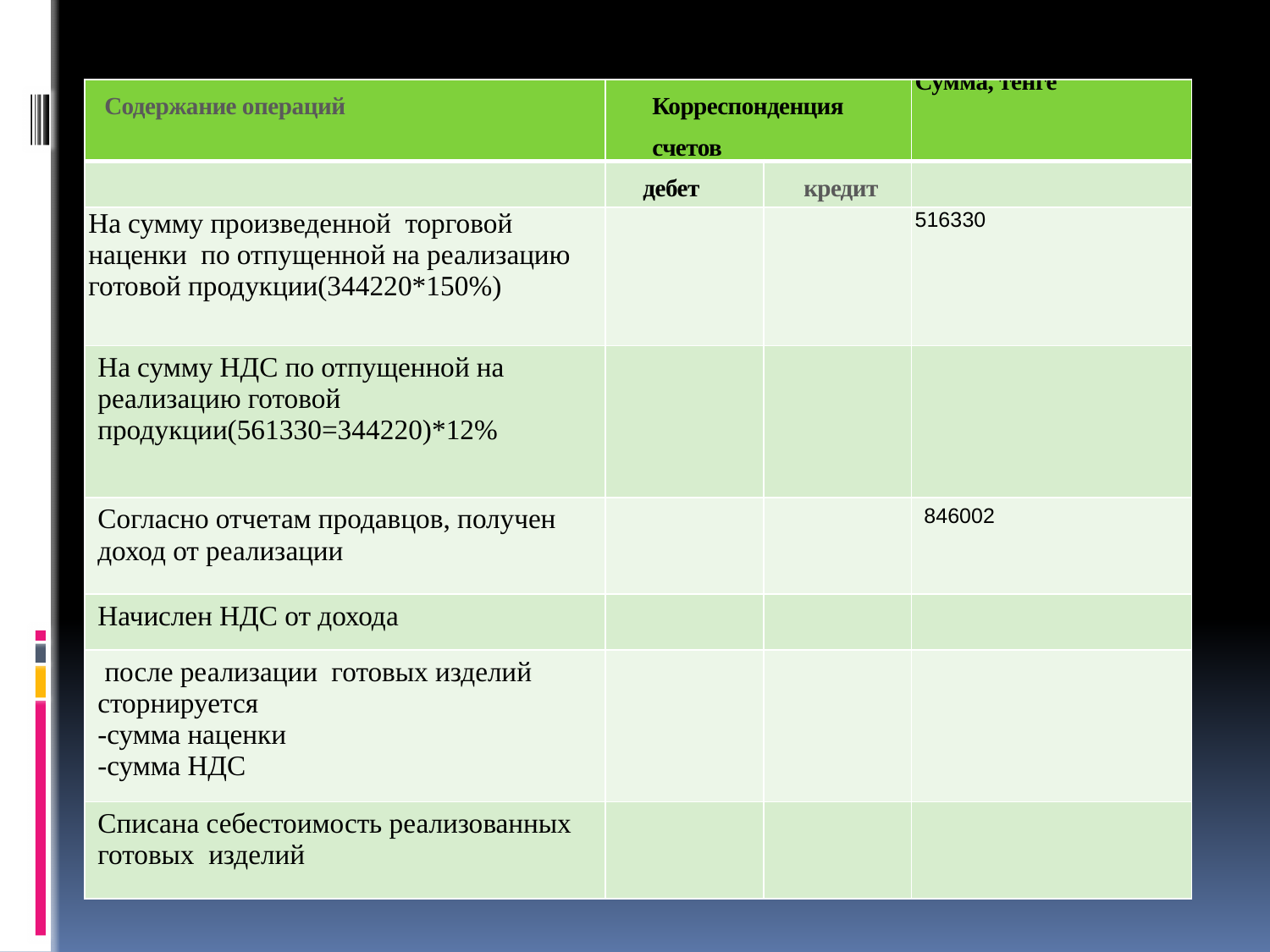

#
| Содержание операций | Корреспонденция счетов |  | Сумма, тенге |
| --- | --- | --- | --- |
|  | дебет | кредит |  |
| На сумму произведенной торговой наценки по отпущенной на реализацию готовой продукции(344220\*150%) |  |  | 516330 |
| На сумму НДС по отпущенной на реализацию готовой продукции(561330=344220)\*12% |  |  |  |
| Согласно отчетам продавцов, получен доход от реализации |  |  | 846002 |
| Начислен НДС от дохода |  |  |  |
| после реализации готовых изделий сторнируется -сумма наценки -сумма НДС |  |  |  |
| Списана себестоимость реализованных готовых изделий |  |  |  |